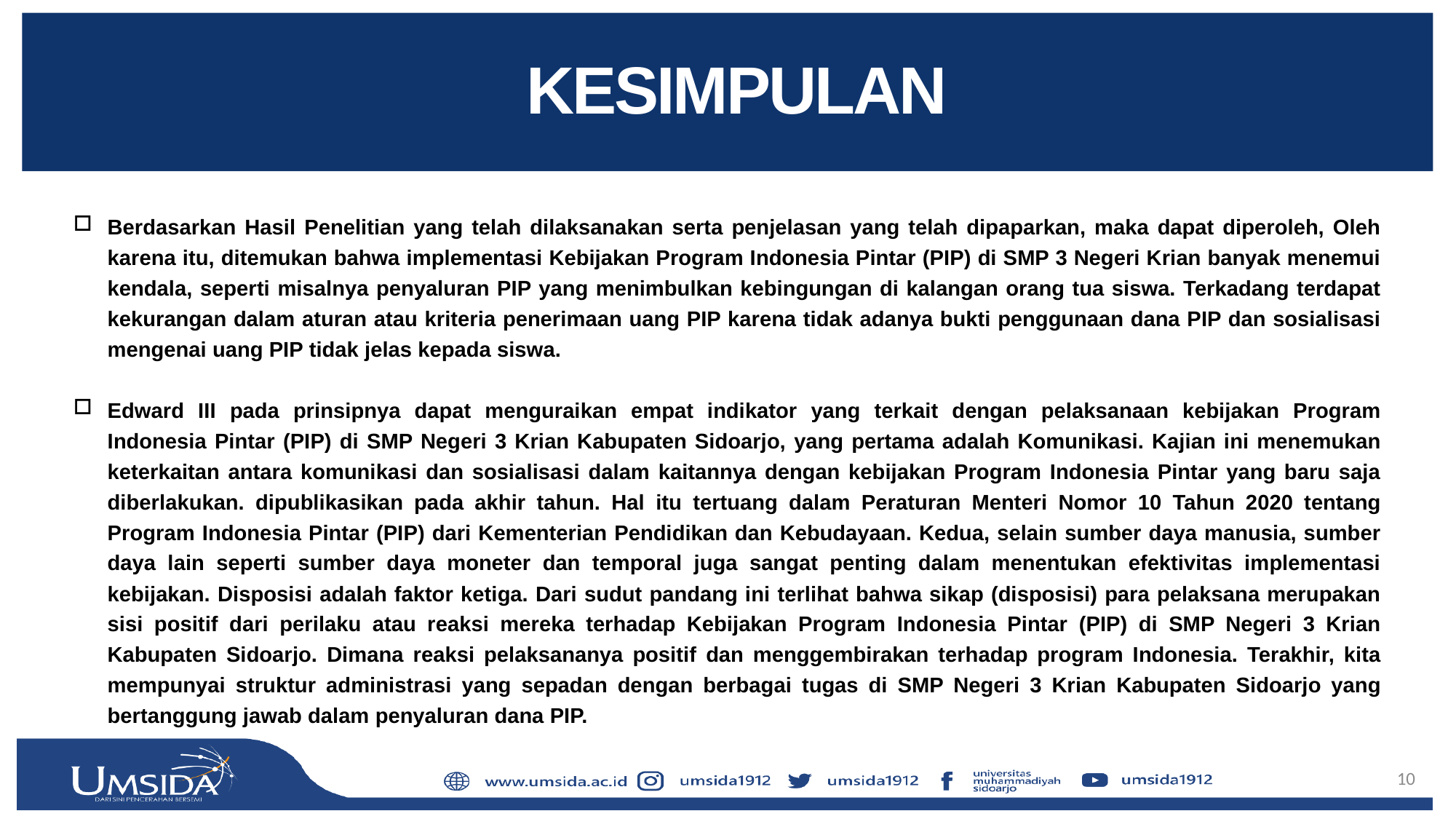

KESIMPULAN
Berdasarkan Hasil Penelitian yang telah dilaksanakan serta penjelasan yang telah dipaparkan, maka dapat diperoleh, Oleh karena itu, ditemukan bahwa implementasi Kebijakan Program Indonesia Pintar (PIP) di SMP 3 Negeri Krian banyak menemui kendala, seperti misalnya penyaluran PIP yang menimbulkan kebingungan di kalangan orang tua siswa. Terkadang terdapat kekurangan dalam aturan atau kriteria penerimaan uang PIP karena tidak adanya bukti penggunaan dana PIP dan sosialisasi mengenai uang PIP tidak jelas kepada siswa.

Edward III pada prinsipnya dapat menguraikan empat indikator yang terkait dengan pelaksanaan kebijakan Program Indonesia Pintar (PIP) di SMP Negeri 3 Krian Kabupaten Sidoarjo, yang pertama adalah Komunikasi. Kajian ini menemukan keterkaitan antara komunikasi dan sosialisasi dalam kaitannya dengan kebijakan Program Indonesia Pintar yang baru saja diberlakukan. dipublikasikan pada akhir tahun. Hal itu tertuang dalam Peraturan Menteri Nomor 10 Tahun 2020 tentang Program Indonesia Pintar (PIP) dari Kementerian Pendidikan dan Kebudayaan. Kedua, selain sumber daya manusia, sumber daya lain seperti sumber daya moneter dan temporal juga sangat penting dalam menentukan efektivitas implementasi kebijakan. Disposisi adalah faktor ketiga. Dari sudut pandang ini terlihat bahwa sikap (disposisi) para pelaksana merupakan sisi positif dari perilaku atau reaksi mereka terhadap Kebijakan Program Indonesia Pintar (PIP) di SMP Negeri 3 Krian Kabupaten Sidoarjo. Dimana reaksi pelaksananya positif dan menggembirakan terhadap program Indonesia. Terakhir, kita mempunyai struktur administrasi yang sepadan dengan berbagai tugas di SMP Negeri 3 Krian Kabupaten Sidoarjo yang bertanggung jawab dalam penyaluran dana PIP.